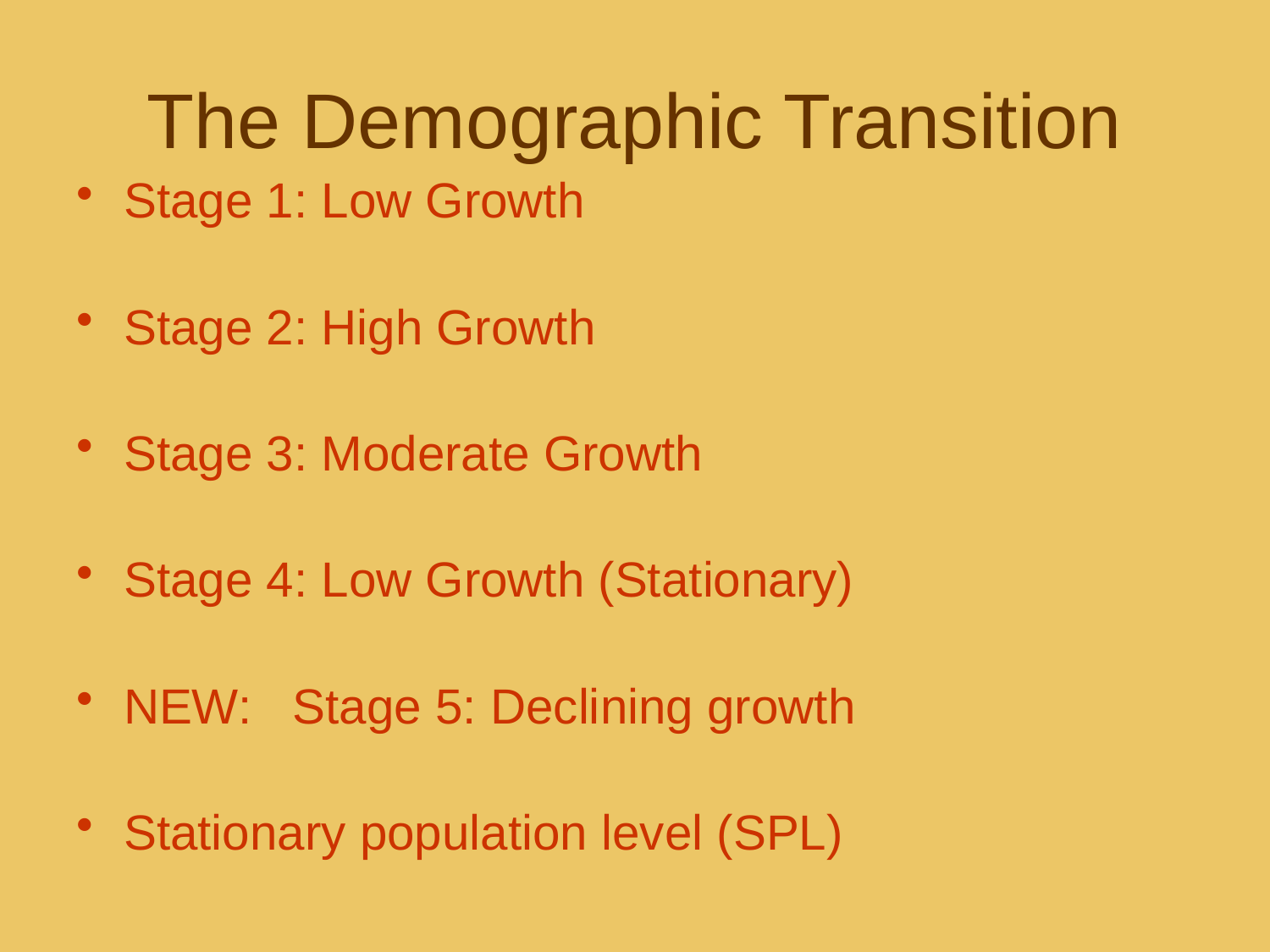

# The Demographic Transition
Stage 1: Low Growth

Stage 2: High Growth

Stage 3: Moderate Growth

Stage 4: Low Growth (Stationary)

NEW:   Stage 5: Declining growth

Stationary population level (SPL)